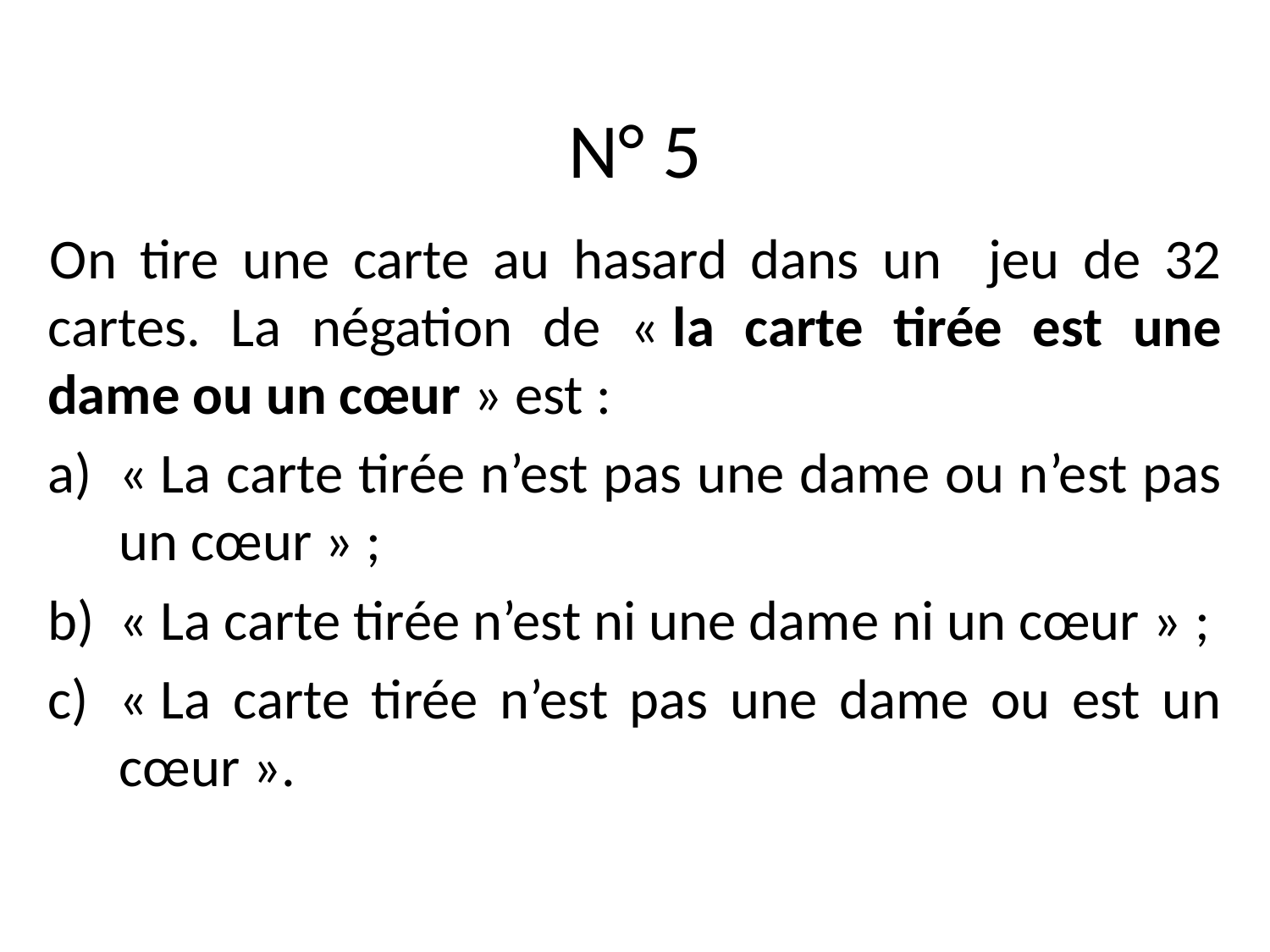

# N° 5
On tire une carte au hasard dans un  jeu de 32 cartes. La négation de « la carte tirée est une dame ou un cœur » est :
« La carte tirée n’est pas une dame ou n’est pas un cœur » ;
« La carte tirée n’est ni une dame ni un cœur » ;
« La carte tirée n’est pas une dame ou est un cœur ».